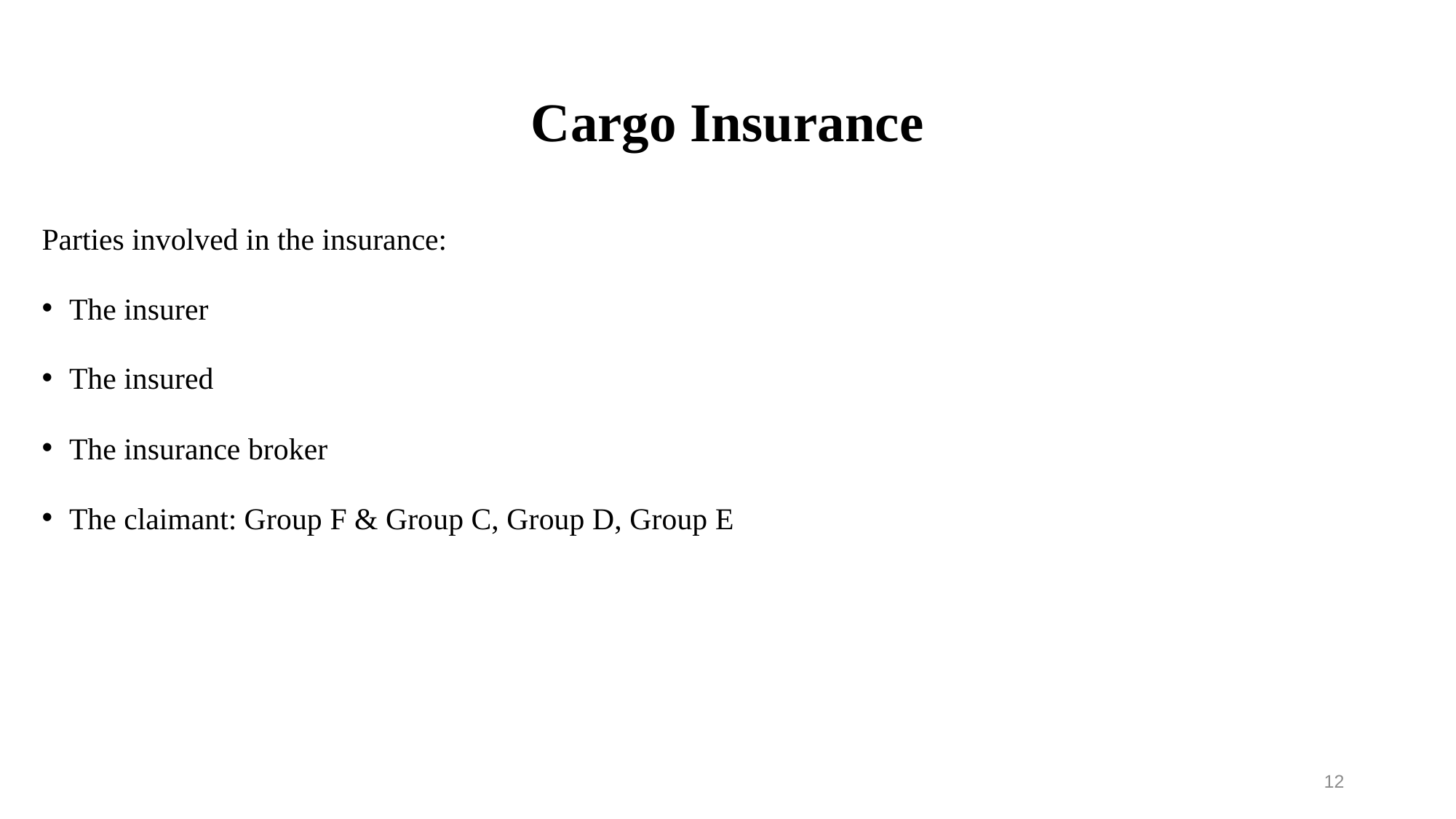

# Cargo Insurance
Parties involved in the insurance:
The insurer
The insured
The insurance broker
The claimant: Group F & Group C, Group D, Group E
12